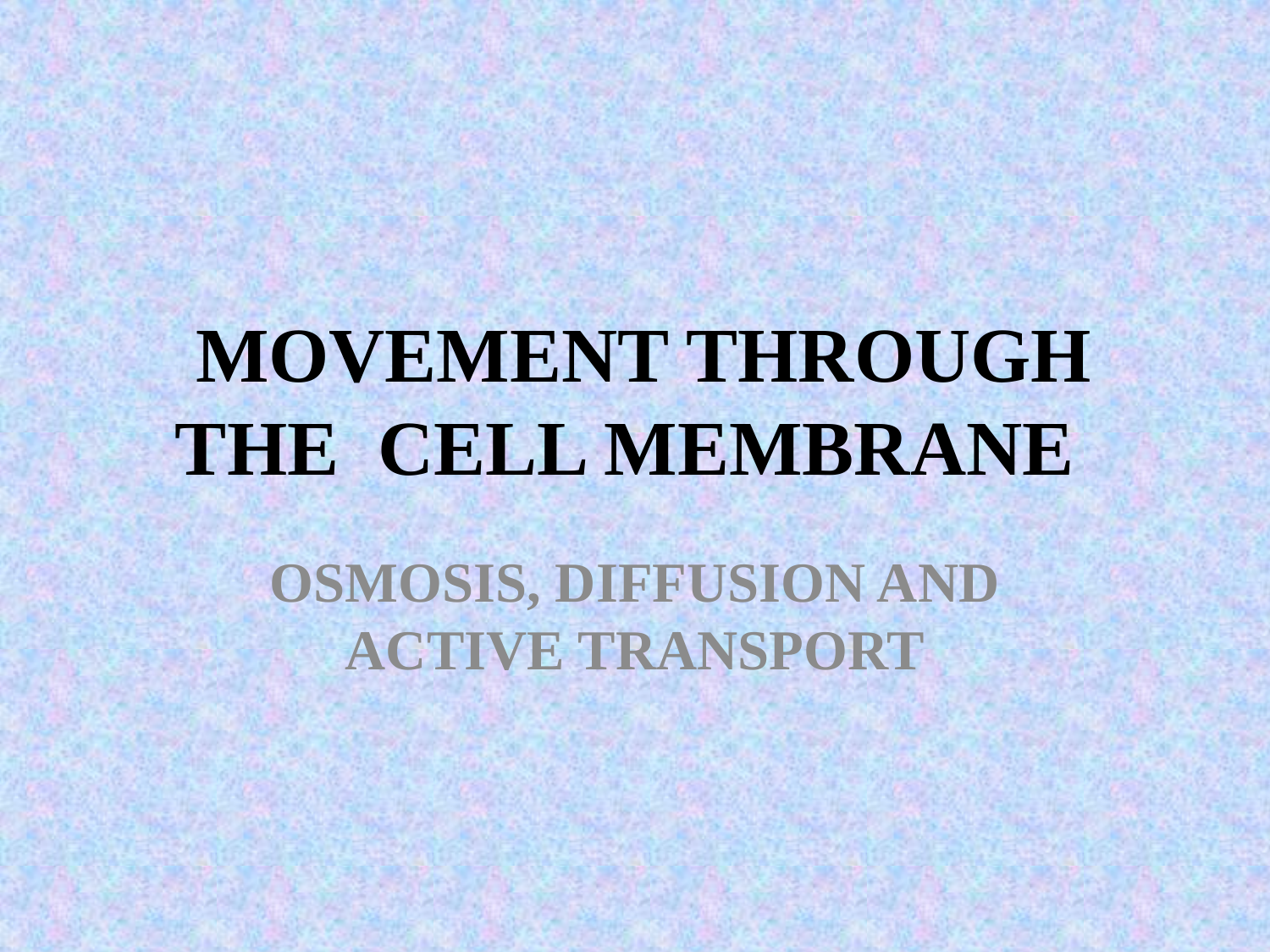

# MOVEMENT THROUGH THE  CELL MEMBRANE
OSMOSIS, DIFFUSION AND ACTIVE TRANSPORT